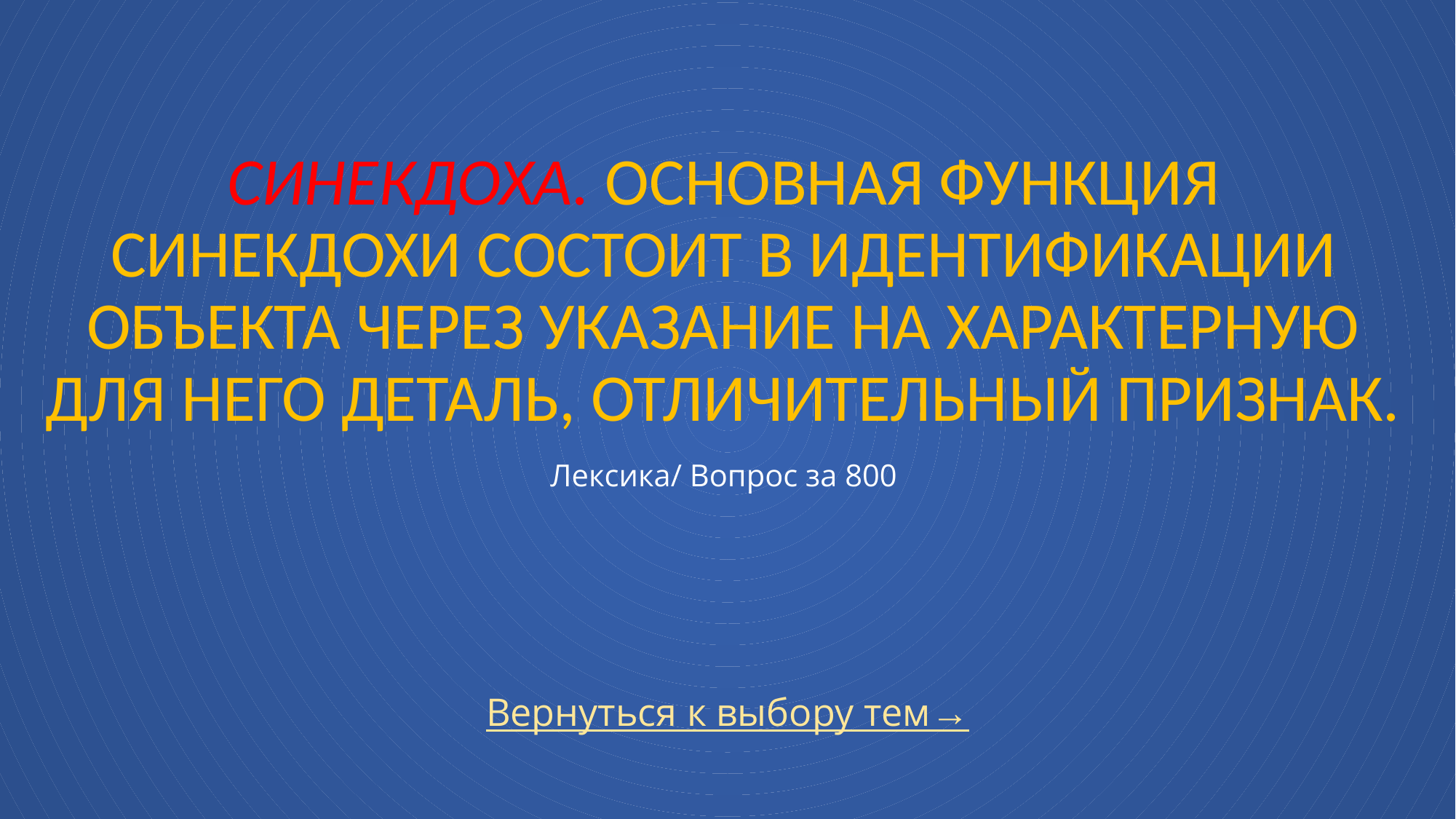

# Синекдоха. Основная функция синекдохи состоит в идентификации объекта через указание на характерную для него деталь, отличительный признак. Лексика/ Вопрос за 800
Вернуться к выбору тем→